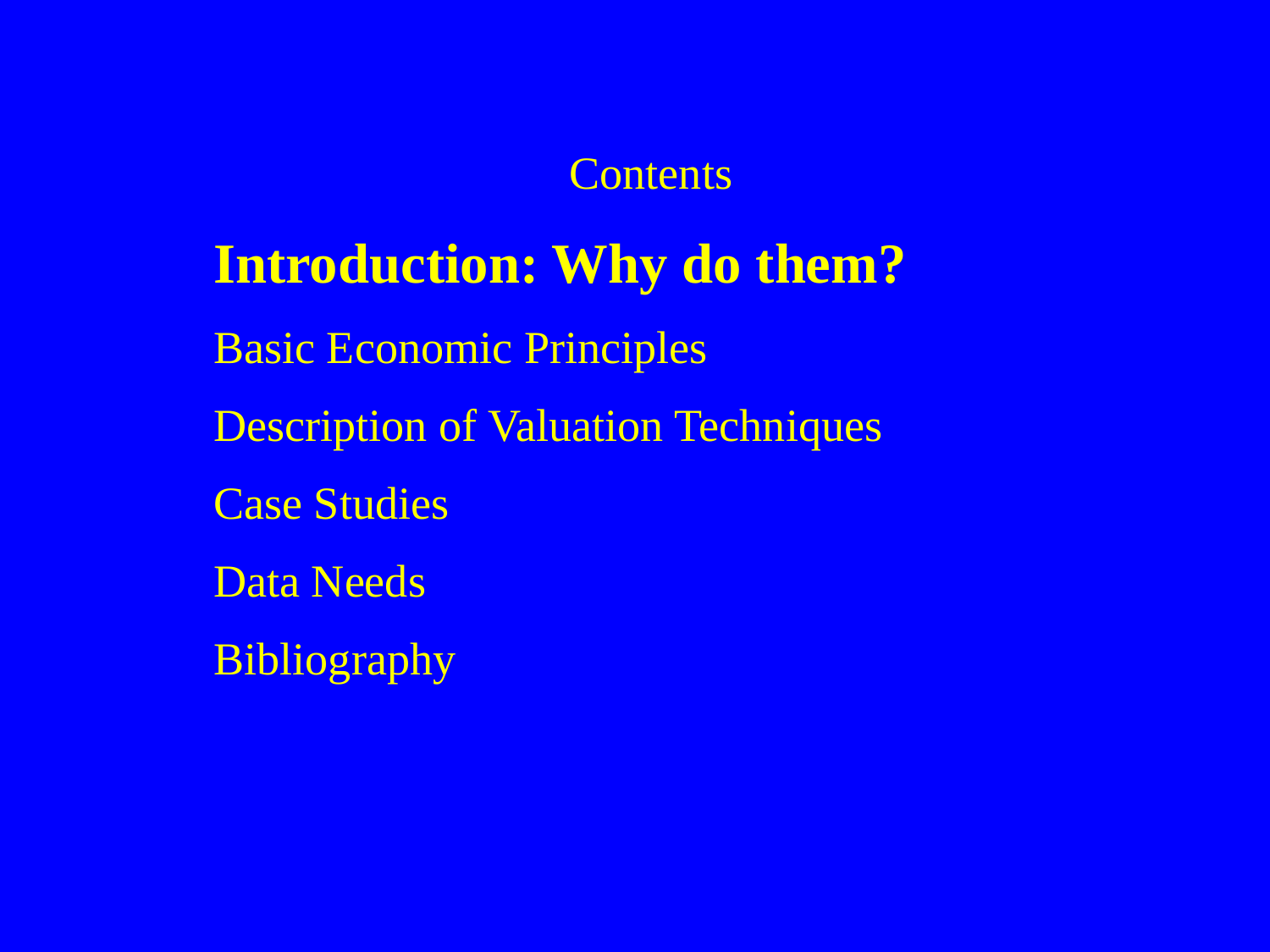

Contents
Introduction: Why do them?
Basic Economic Principles
Description of Valuation Techniques
Case Studies
Data Needs
Bibliography